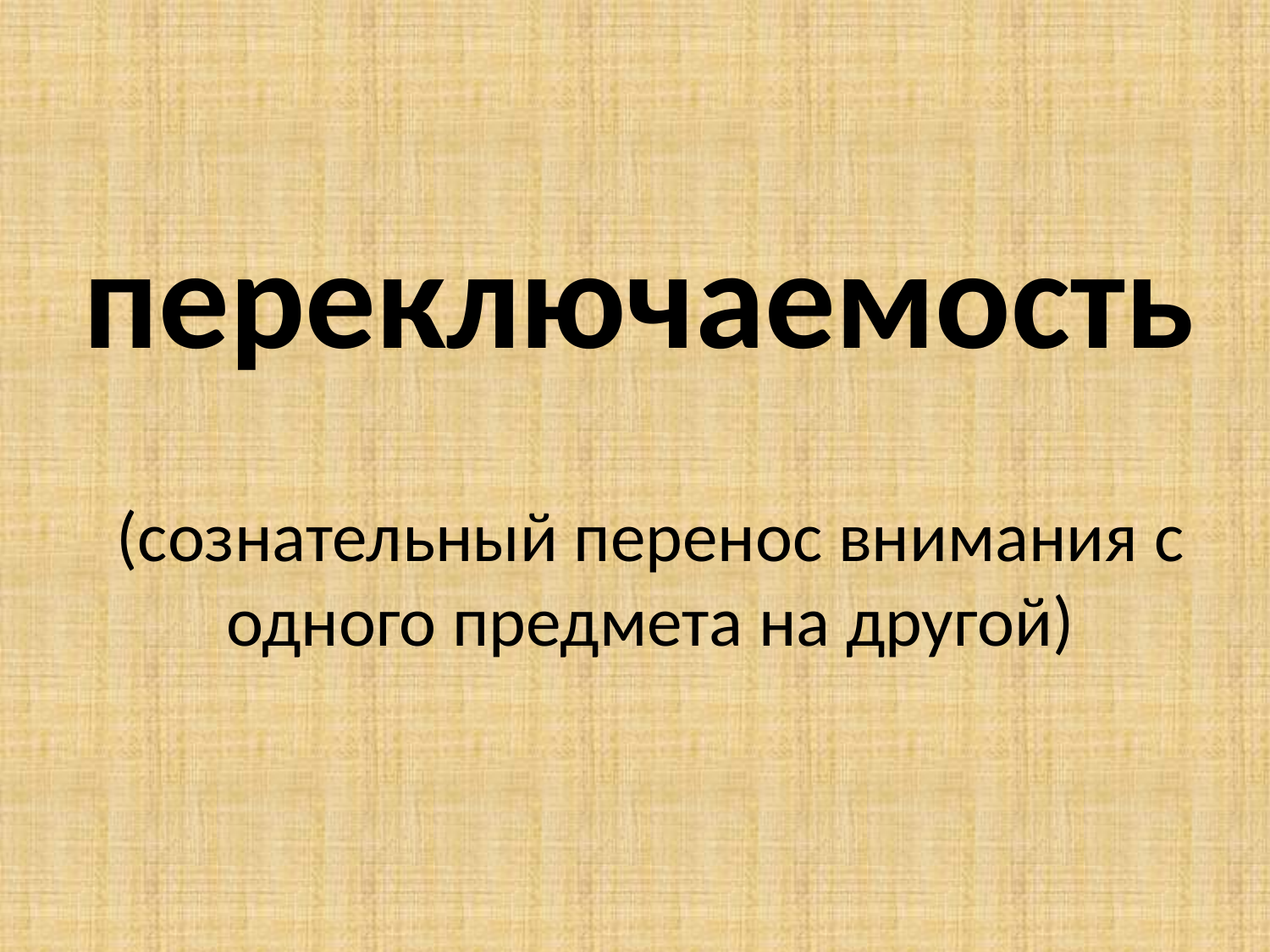

переключаемость

(сознательный перенос внимания с одного предмета на другой)